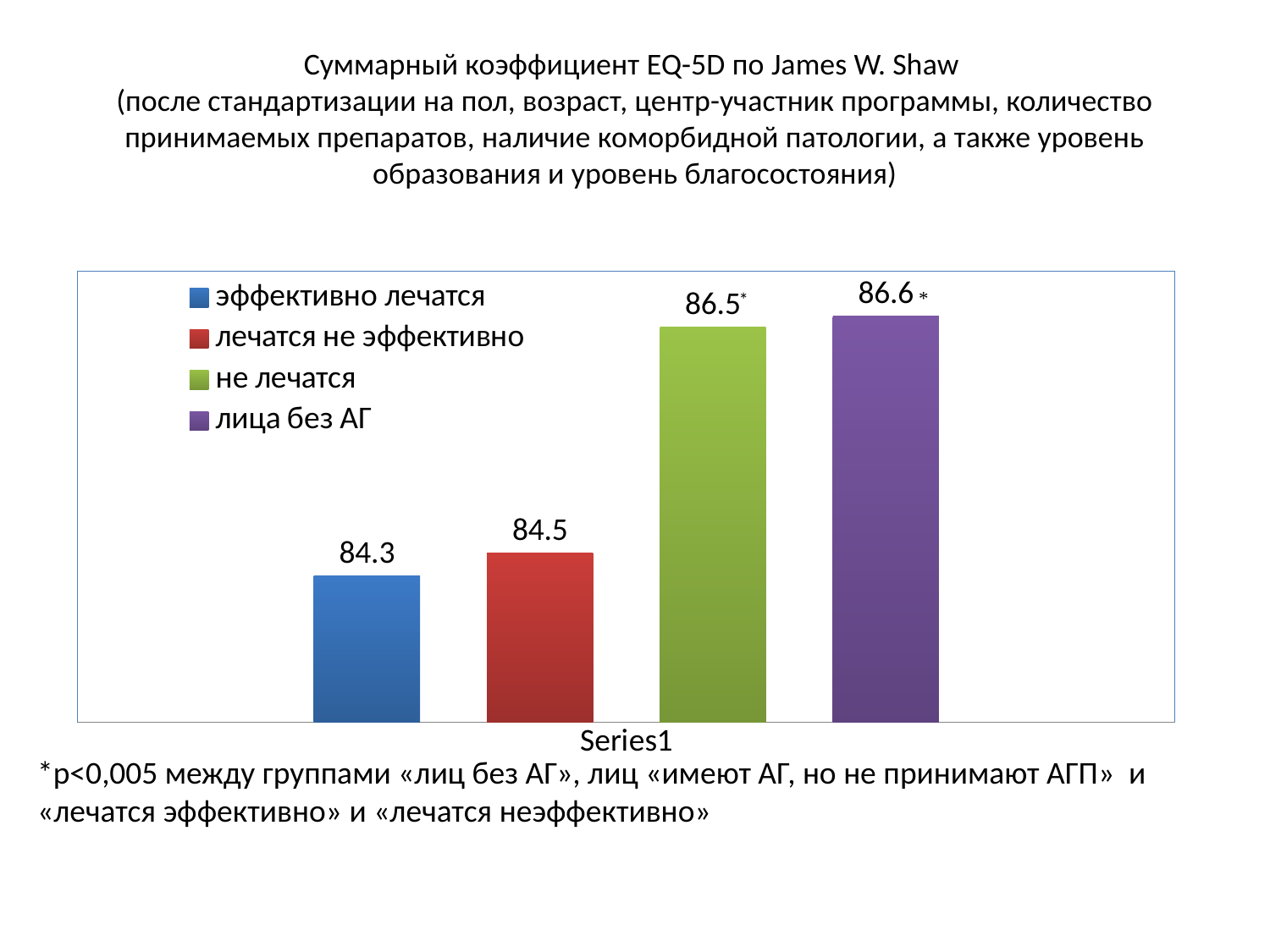

# Суммарный коэффициент EQ-5D по James W. Shaw (после стандартизации на пол, возраст, центр-участник программы, количество принимаемых препаратов, наличие коморбидной патологии, а также уровень образования и уровень благосостояния)

### Chart

| Category | эффективно лечатся | лечатся не эффективно | не лечатся | лица без АГ |
|---|---|---|---|---|
|  | 84.3 | 84.5 | 86.5 | 86.6 |
*р<0,005 между группами «лиц без АГ», лиц «имеют АГ, но не принимают АГП»  и «лечатся эффективно» и «лечатся неэффективно»